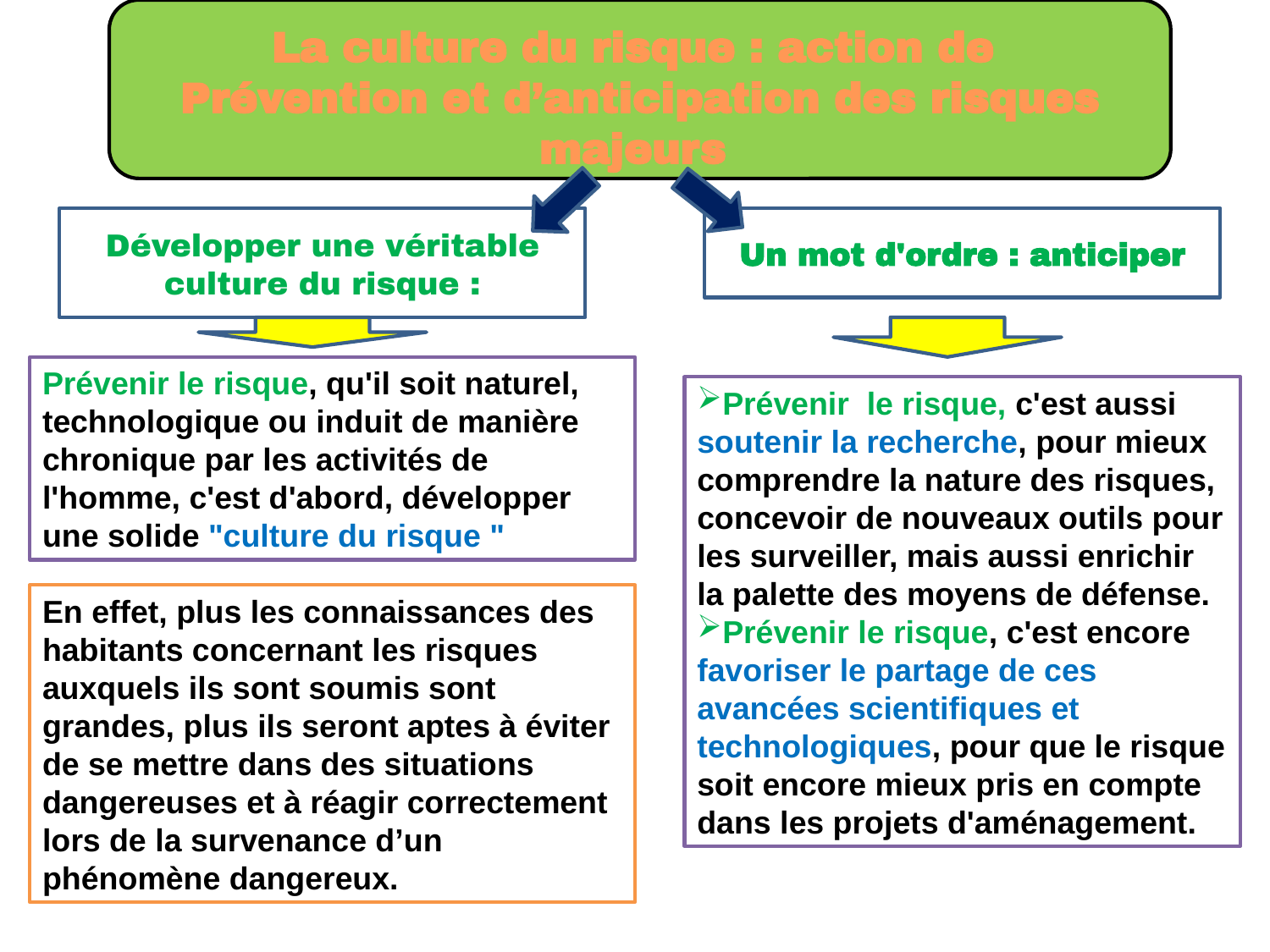

La culture du risque : action de
Prévention et d’anticipation des risques majeurs

Développer une véritable culture du risque :

Un mot d'ordre : anticiper

Prévenir le risque, qu'il soit naturel, technologique ou induit de manière chronique par les activités de l'homme, c'est d'abord, développer une solide "culture du risque "
Prévenir  le risque, c'est aussi soutenir la recherche, pour mieux comprendre la nature des risques, concevoir de nouveaux outils pour les surveiller, mais aussi enrichir la palette des moyens de défense.
Prévenir le risque, c'est encore favoriser le partage de ces avancées scientifiques et technologiques, pour que le risque soit encore mieux pris en compte dans les projets d'aménagement.
En effet, plus les connaissances des habitants concernant les risques auxquels ils sont soumis sont grandes, plus ils seront aptes à éviter de se mettre dans des situations dangereuses et à réagir correctement lors de la survenance d’un phénomène dangereux.